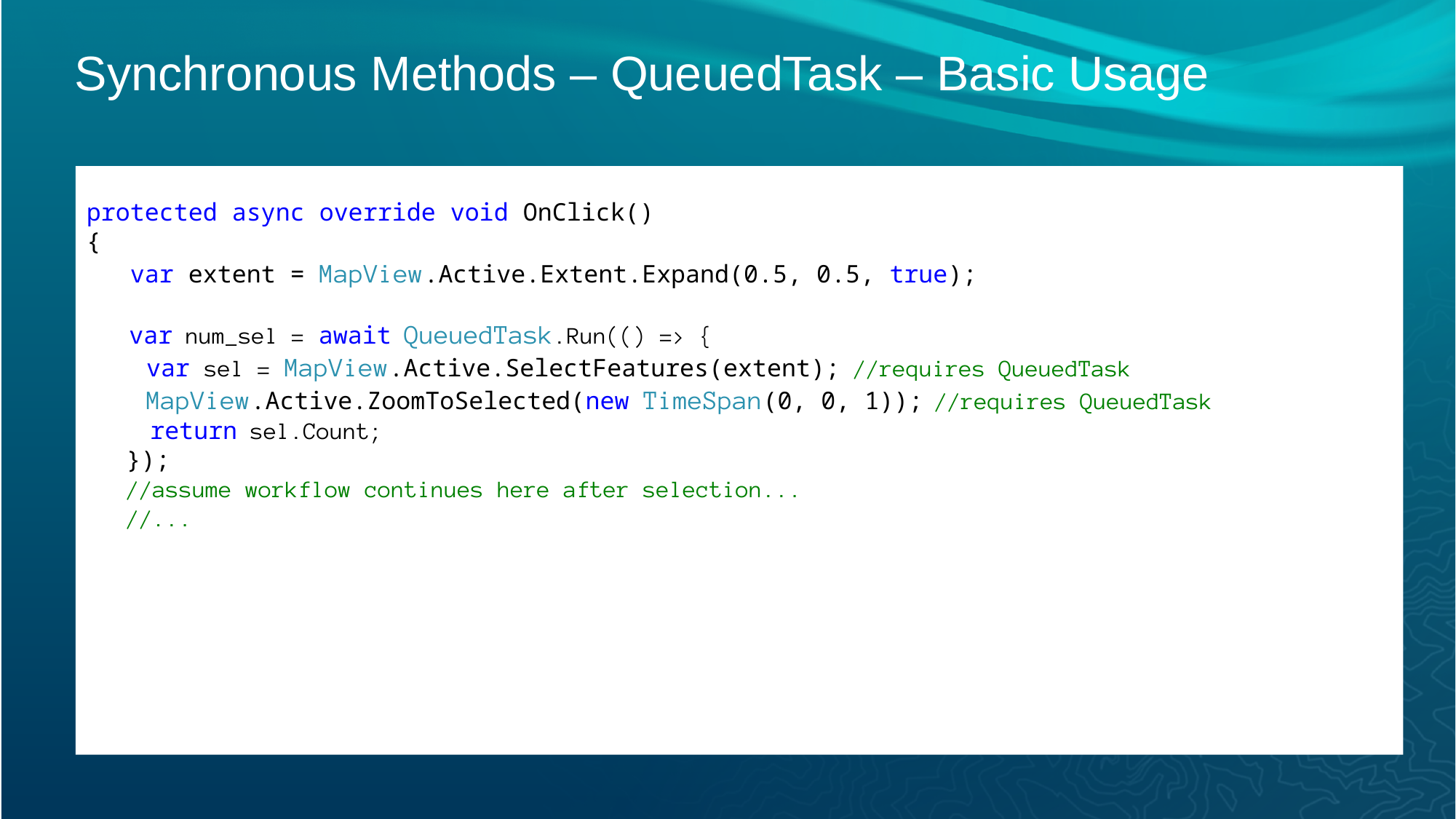

# Synchronous Methods – QueuedTask – Basic Usage

protected async override void OnClick()
{
   var extent = MapView.Active.Extent.Expand(0.5, 0.5, true);

   var num_sel = await QueuedTask.Run(() => {
    var sel = MapView.Active.SelectFeatures(extent); //requires QueuedTask
    MapView.Active.ZoomToSelected(new TimeSpan(0, 0, 1)); //requires QueuedTask
     return sel.Count;
   });
   //assume workflow continues here after selection...
   //...